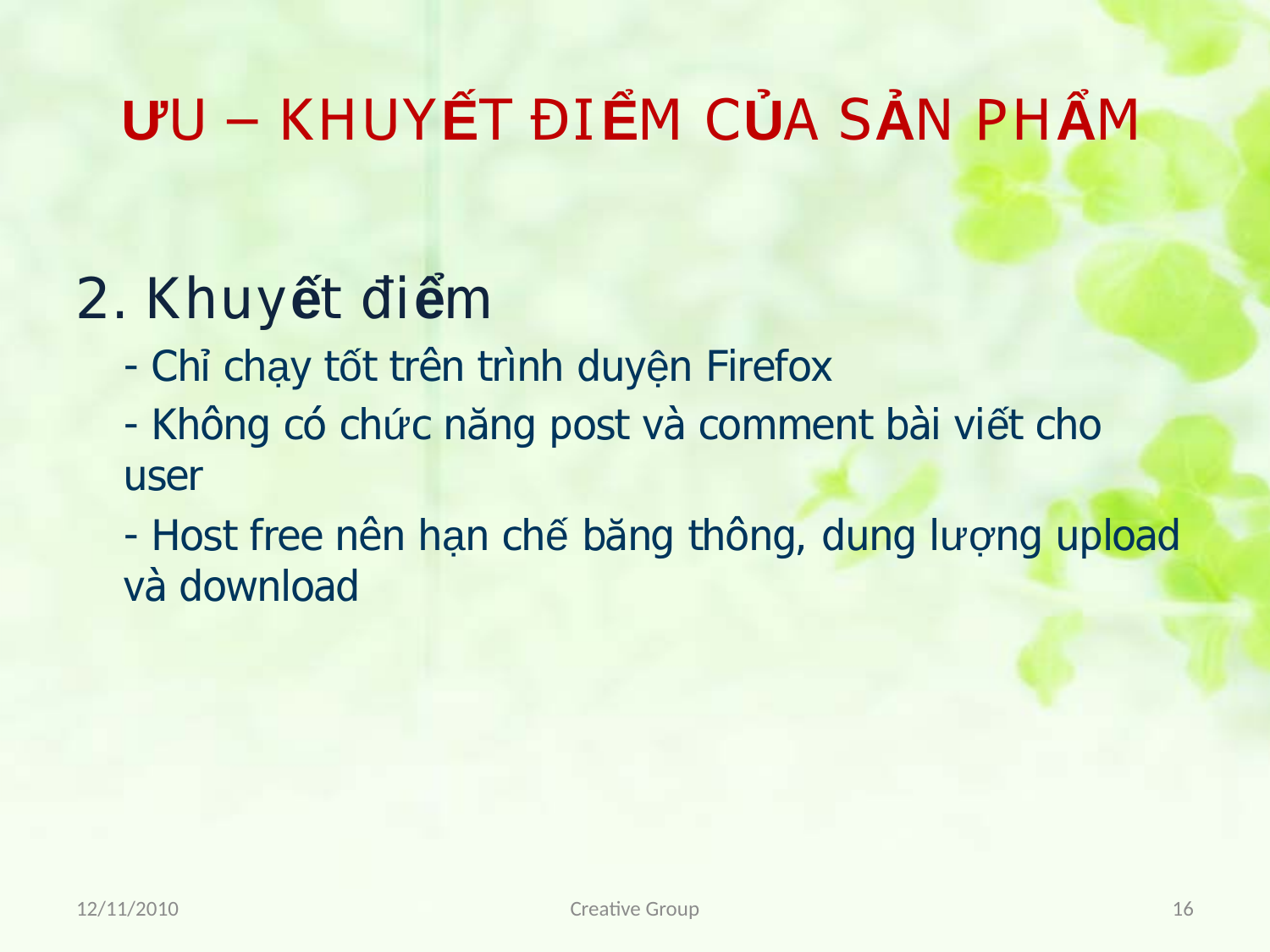

# ƯU – KHUYẾT ĐIỂM CỦA SẢN PHẨM
2. Khuyết điểm
	- Chỉ chạy tốt trên trình duyện Firefox
	- Không có chức năng post và comment bài viết cho user
	- Host free nên hạn chế băng thông, dung lượng upload và download

12/11/2010
Creative Group
16